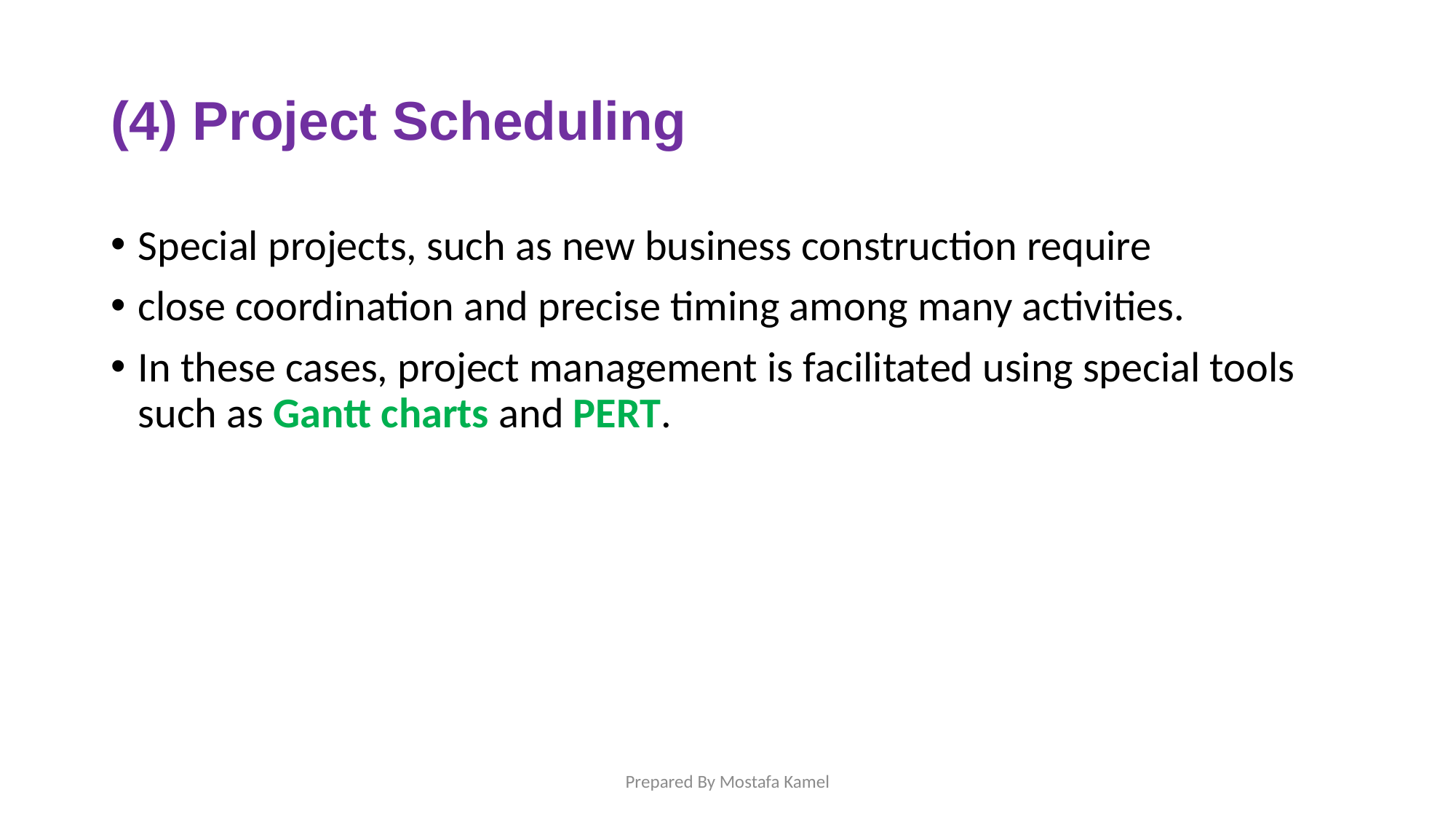

# (4) Project Scheduling
Special projects, such as new business construction require
close coordination and precise timing among many activities.
In these cases, project management is facilitated using special tools such as Gantt charts and PERT.

Prepared By Mostafa Kamel